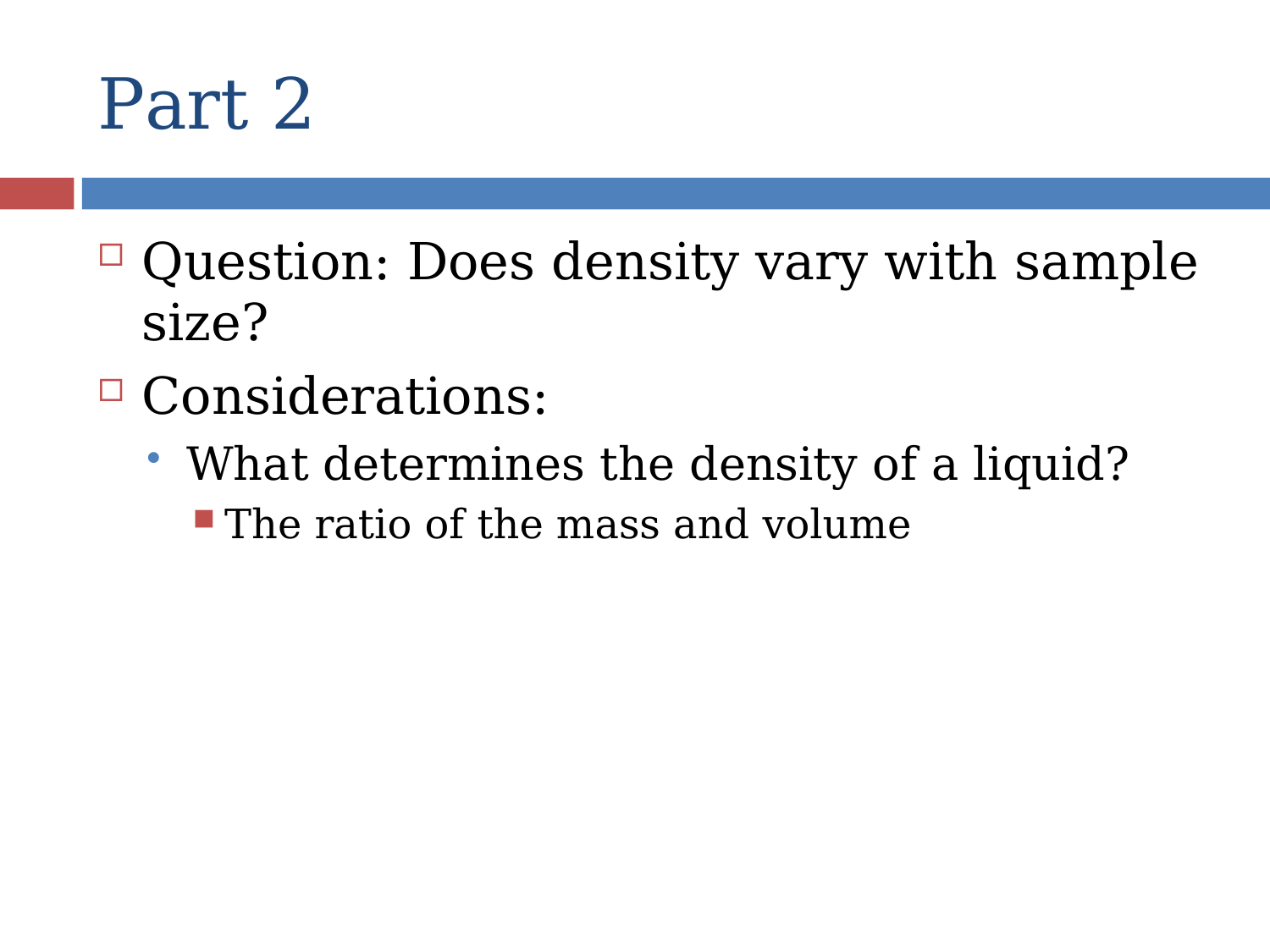

# Part 2
Question: Does density vary with sample size?
Considerations:
What determines the density of a liquid?
The ratio of the mass and volume